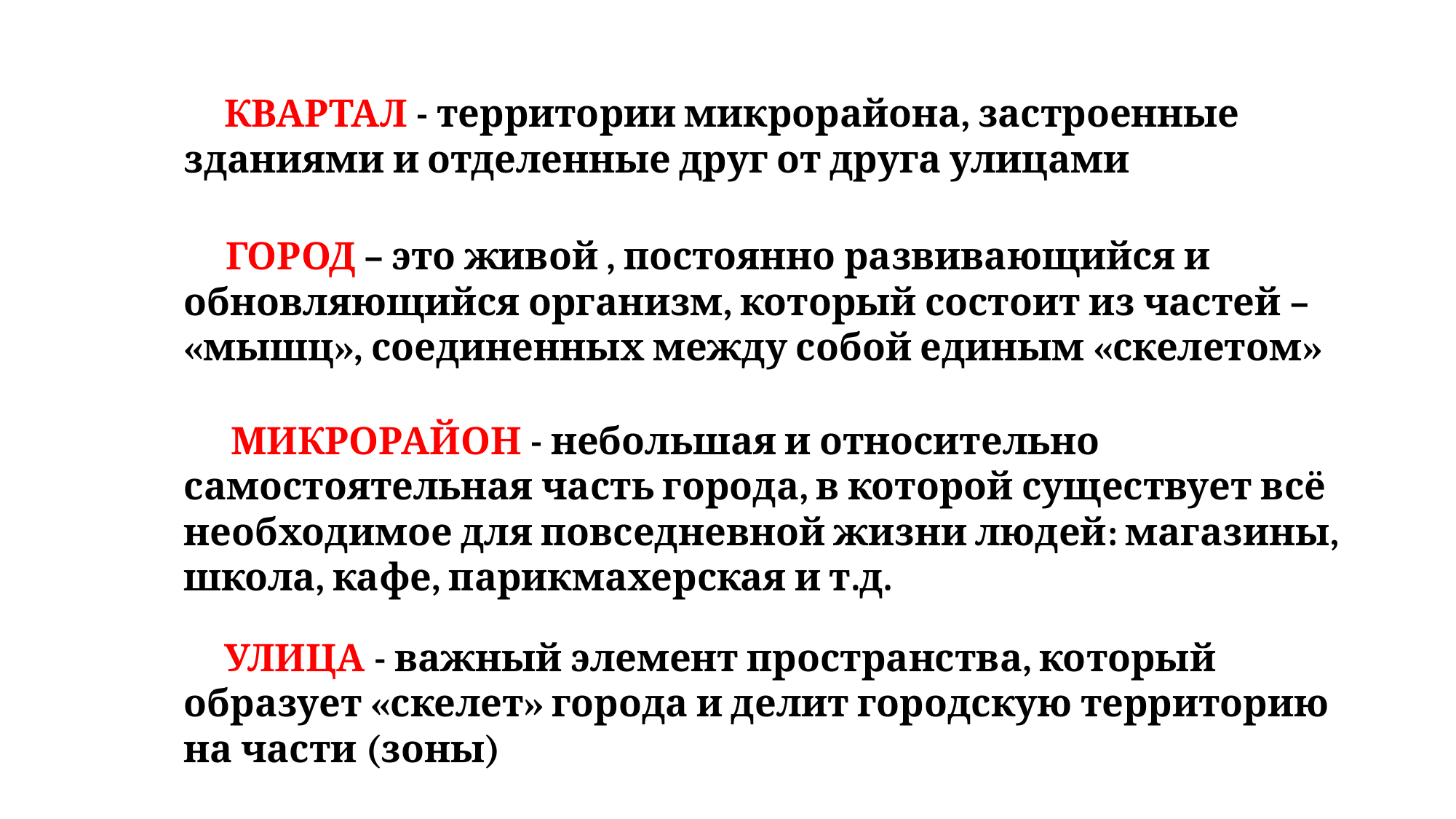

КВАРТАЛ - территории микрорайона, застроенные зданиями и отделенные друг от друга улицами
     ГОРОД – это живой , постоянно развивающийся и обновляющийся организм, который состоит из частей – «мышц», соединенных между собой единым «скелетом»
       МИКРОРАЙОН - небольшая и относительно самостоятельная часть города, в которой существует всё необходимое для повседневной жизни людей: магазины, школа, кафе, парикмахерская и т.д.
      УЛИЦА - важный элемент пространства, который образует «скелет» города и делит городскую территорию на части (зоны)